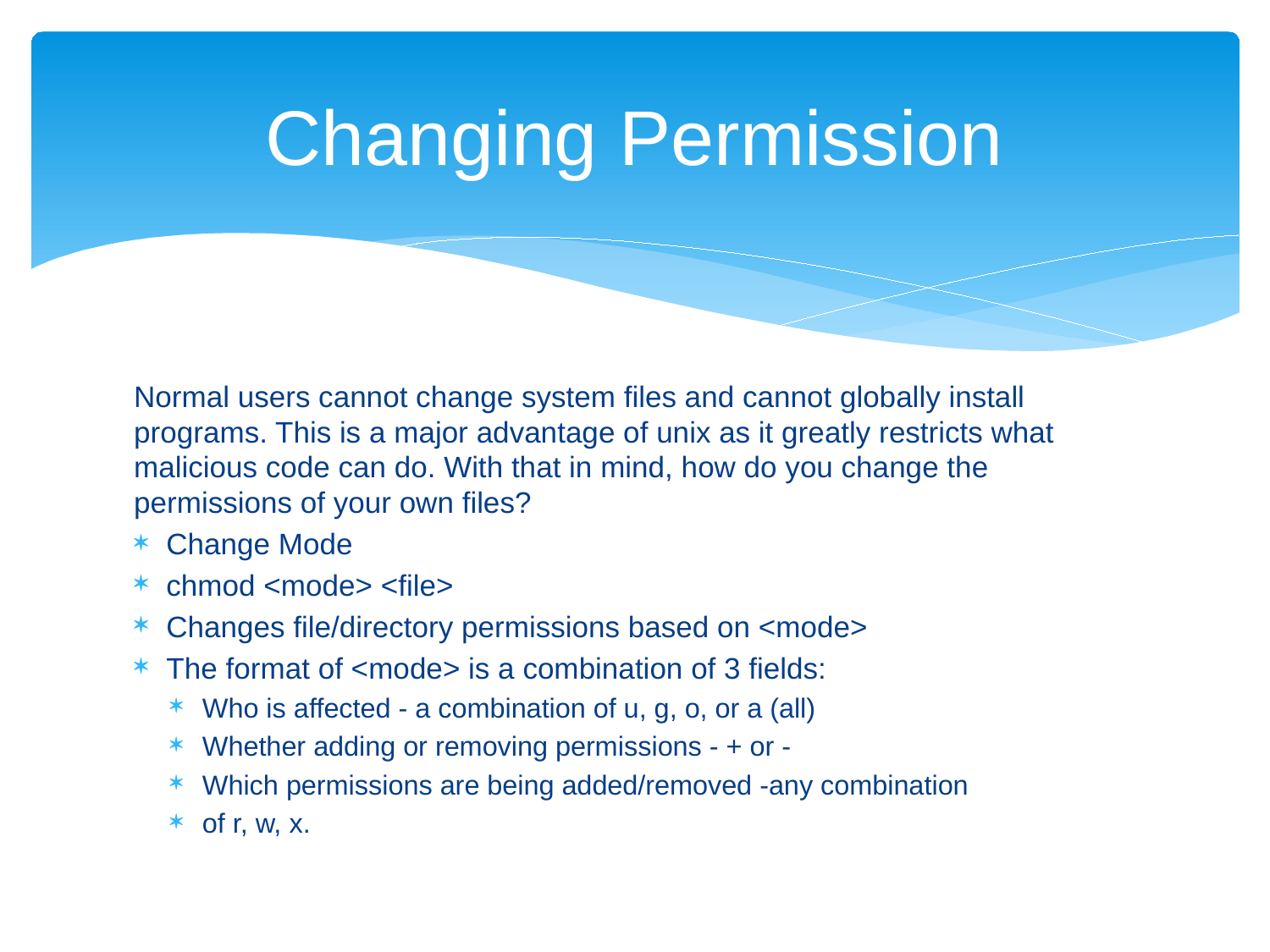

# Changing Permission
Normal users cannot change system files and cannot globally install programs. This is a major advantage of unix as it greatly restricts what malicious code can do. With that in mind, how do you change the permissions of your own files?
Change Mode
chmod <mode> <file>
Changes file/directory permissions based on <mode>
The format of <mode> is a combination of 3 fields:
Who is affected - a combination of u, g, o, or a (all)
Whether adding or removing permissions - + or -
Which permissions are being added/removed -any combination
of r, w, x.